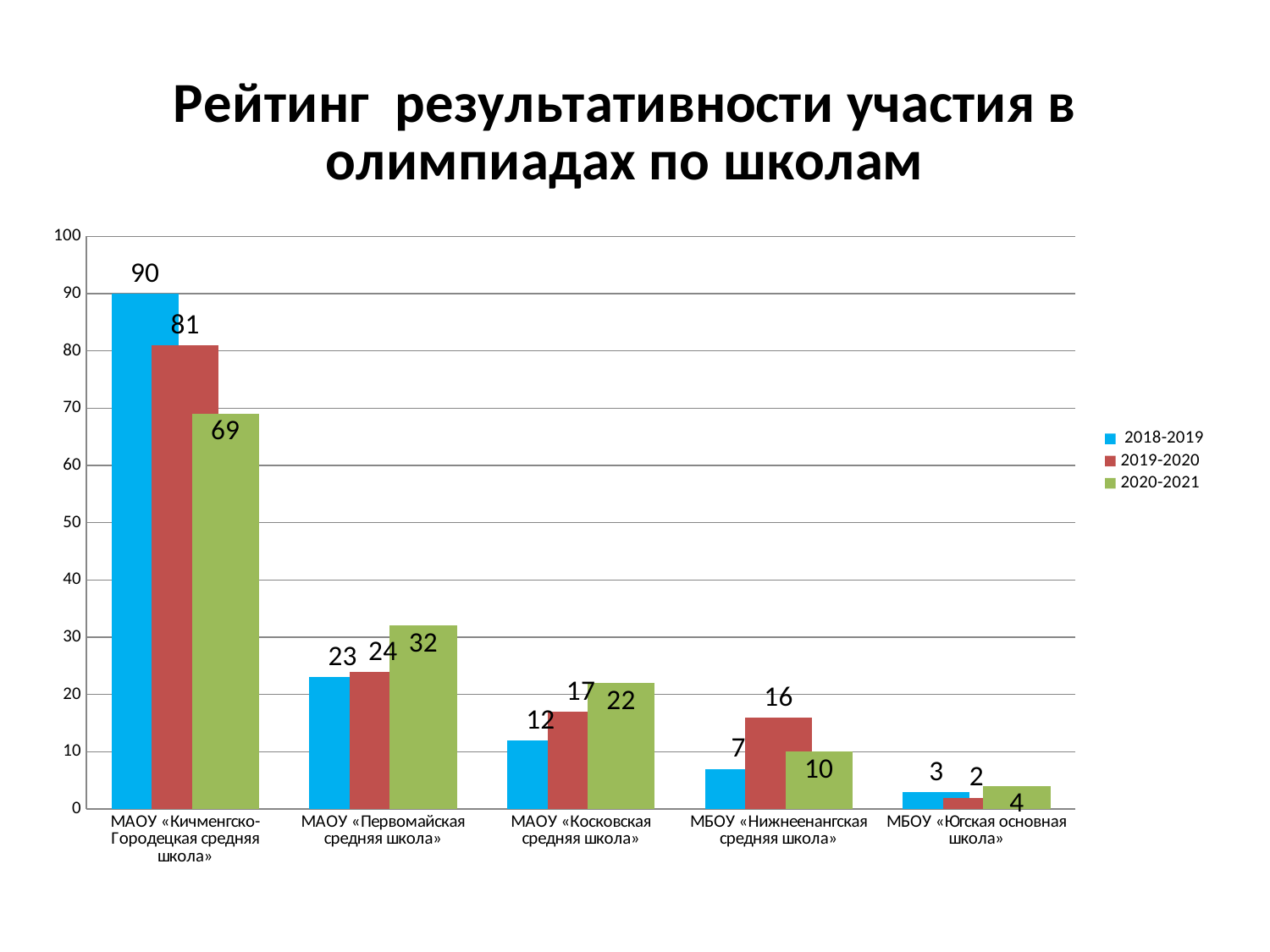

### Chart: Рейтинг  результативности участия в олимпиадах по школам

| Category |  2018-2019 | 2019-2020 | 2020-2021 |
|---|---|---|---|
| МАОУ «Кичменгско-Городецкая средняя школа» | 90.0 | 81.0 | 69.0 |
| МАОУ «Первомайская средняя школа» | 23.0 | 24.0 | 32.0 |
| МАОУ «Косковская средняя школа» | 12.0 | 17.0 | 22.0 |
| МБОУ «Нижнеенангская средняя школа» | 7.0 | 16.0 | 10.0 |
| МБОУ «Югская основная школа» | 3.0 | 2.0 | 4.0 |